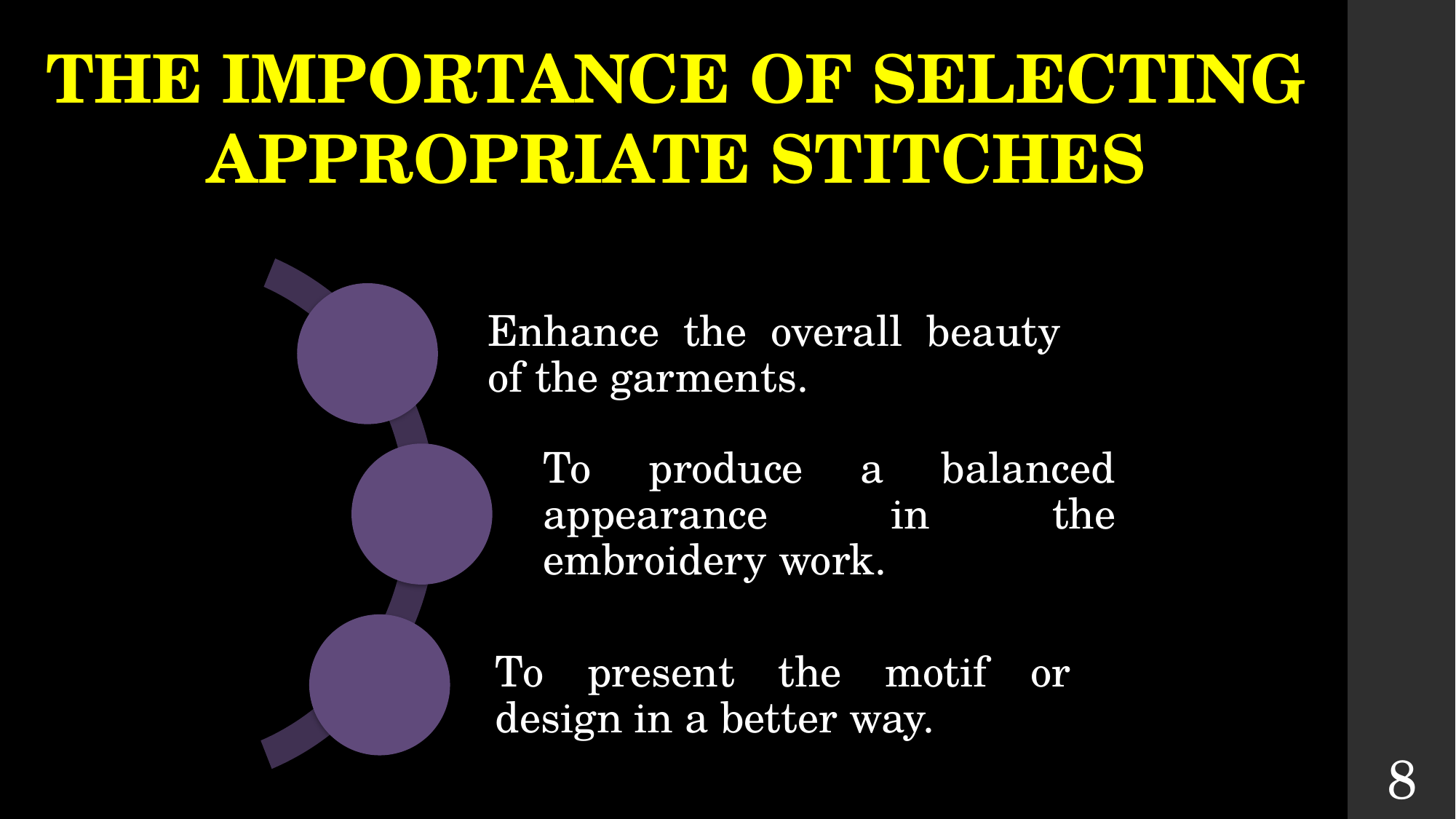

# THE IMPORTANCE OF SELECTING APPROPRIATE STITCHES

Enhance the overall beauty of the garments.
To produce a balanced appearance in the embroidery work.
To present the motif or design in a better way.
8